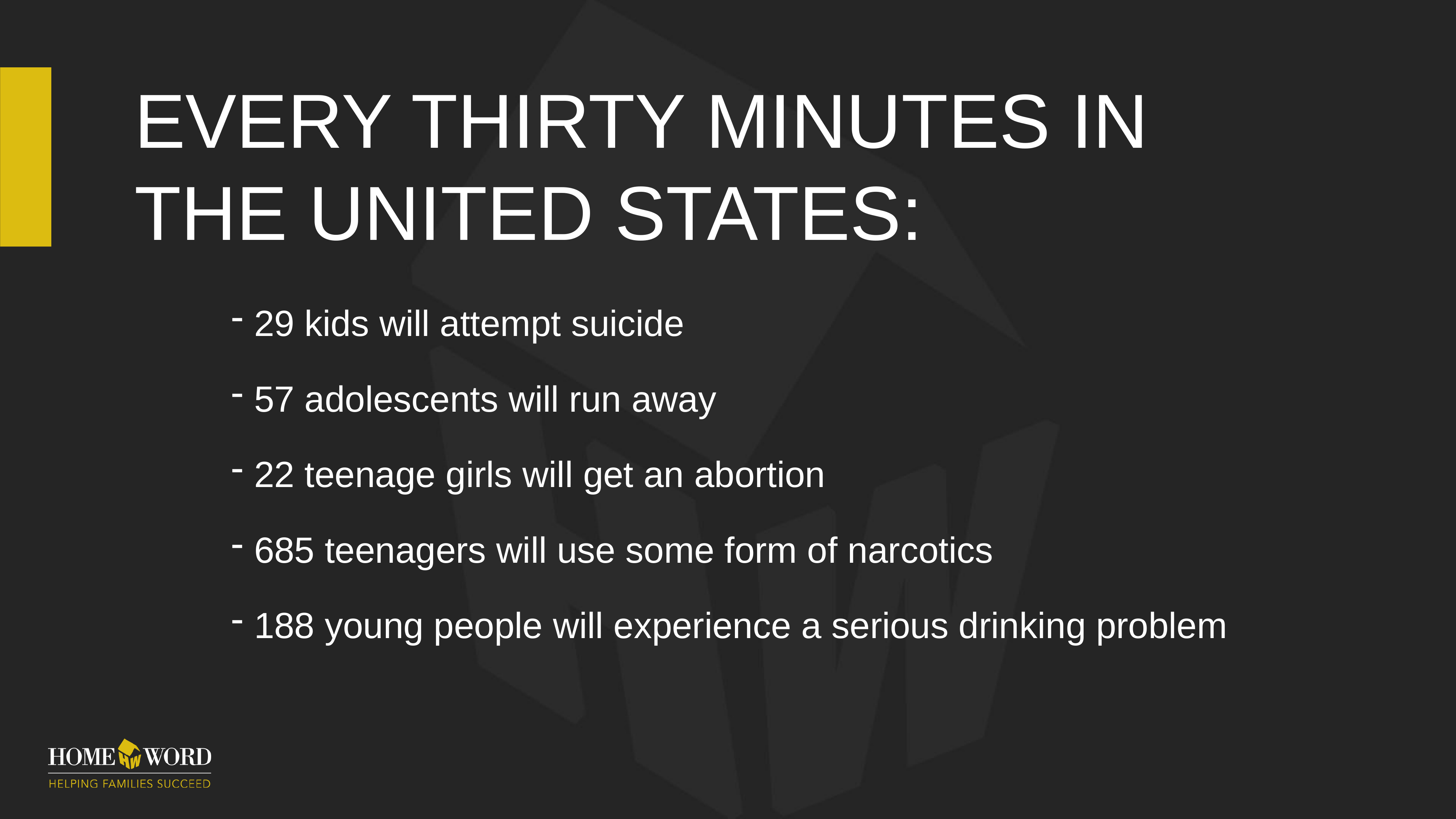

# Every thirty minutes in the United States:
29 kids will attempt suicide
57 adolescents will run away
22 teenage girls will get an abortion
685 teenagers will use some form of narcotics
188 young people will experience a serious drinking problem